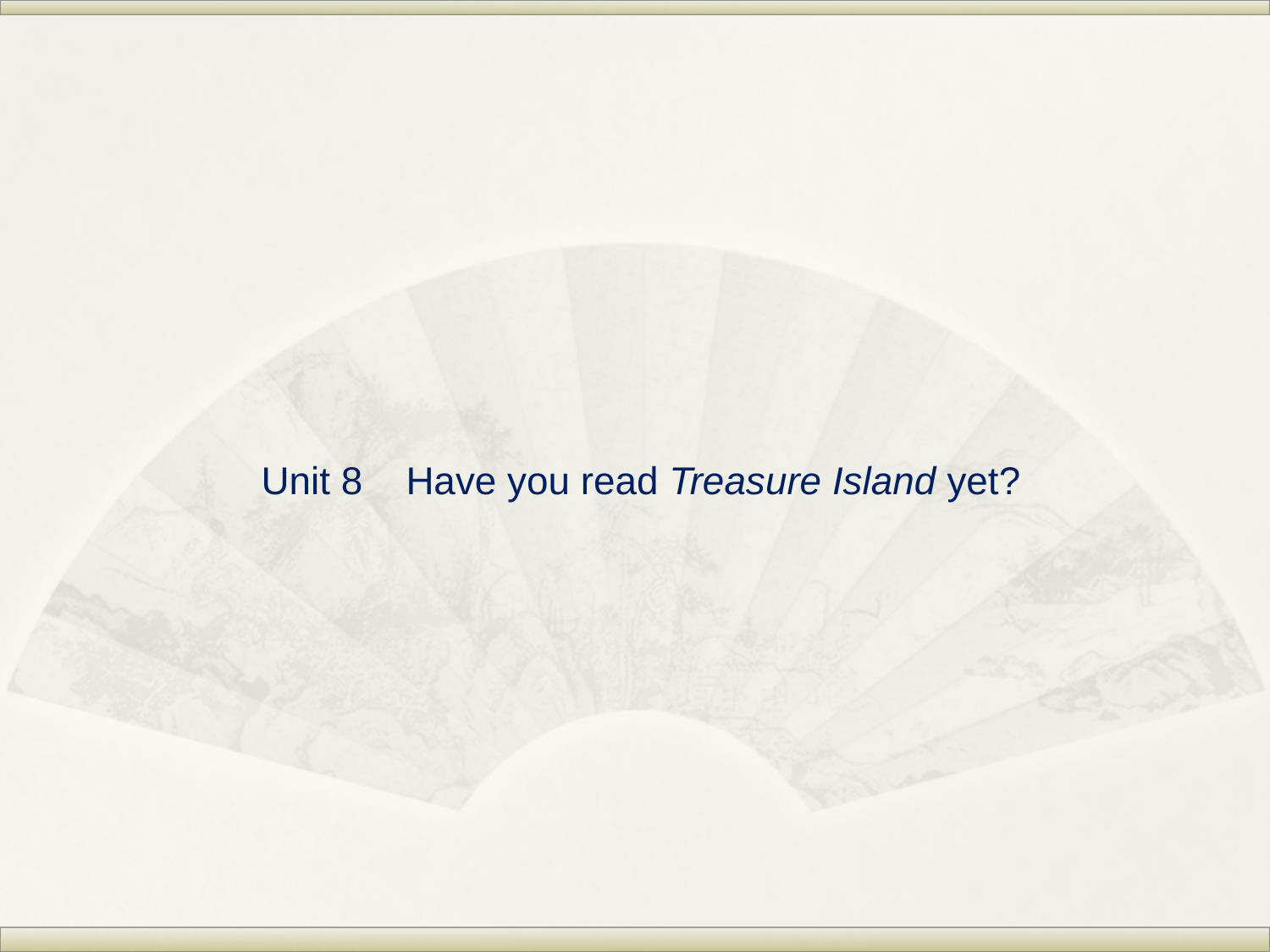

# Unit 8    Have you read Treasure Island yet?